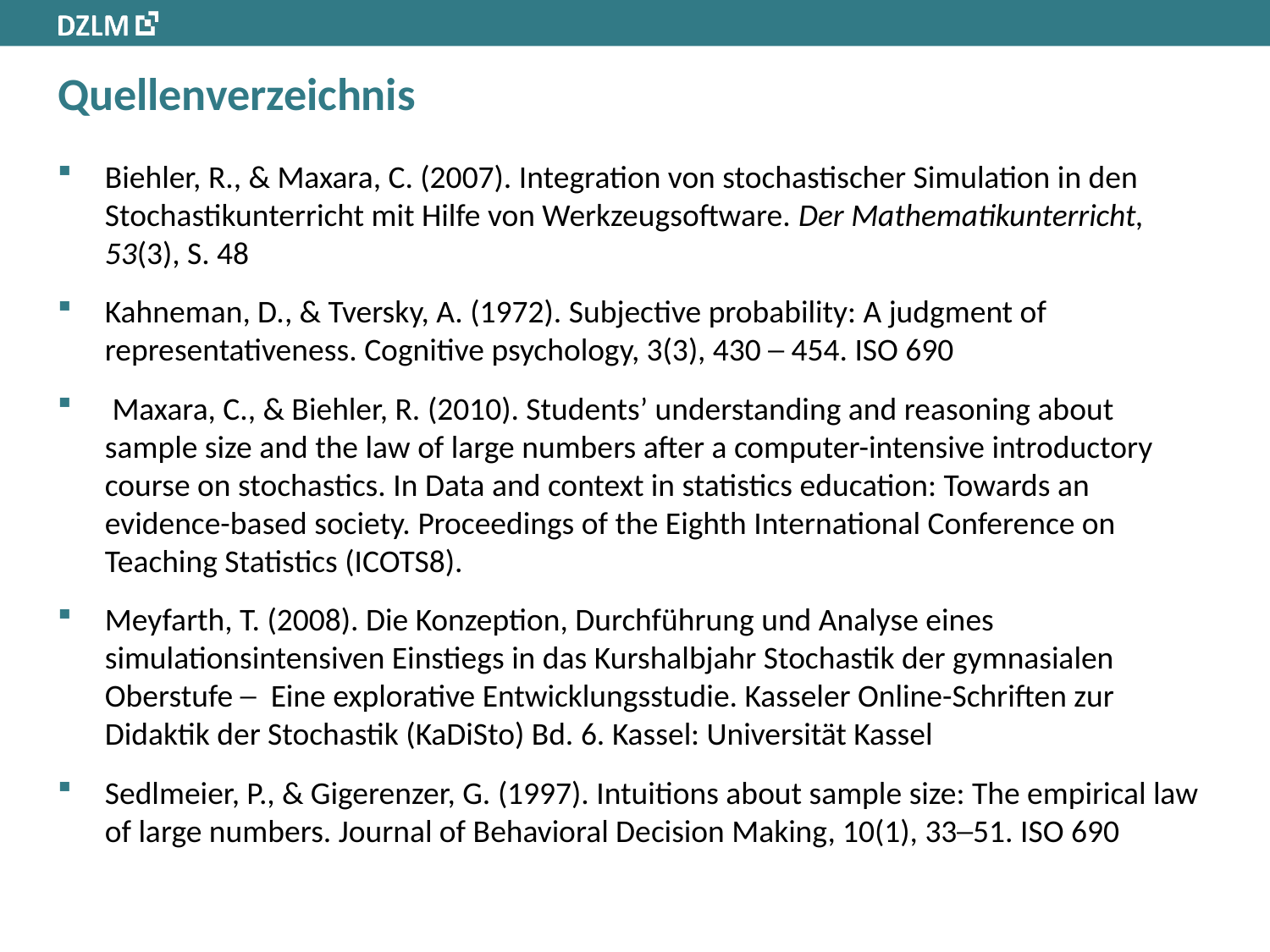

# Quellenverzeichnis
Biehler, R., & Maxara, C. (2007). Integration von stochastischer Simulation in den Stochastikunterricht mit Hilfe von Werkzeugsoftware. Der Mathematikunterricht, 53(3), S. 48
Kahneman, D., & Tversky, A. (1972). Subjective probability: A judgment of representativeness. Cognitive psychology, 3(3), 430 ─ 454. ISO 690
 Maxara, C., & Biehler, R. (2010). Students’ understanding and reasoning about sample size and the law of large numbers after a computer-intensive introductory course on stochastics. In Data and context in statistics education: Towards an evidence-based society. Proceedings of the Eighth International Conference on Teaching Statistics (ICOTS8).
Meyfarth, T. (2008). Die Konzeption, Durchführung und Analyse eines simulationsintensiven Einstiegs in das Kurshalbjahr Stochastik der gymnasialen Oberstufe ─  Eine explorative Entwicklungsstudie. Kasseler Online-Schriften zur Didaktik der Stochastik (KaDiSto) Bd. 6. Kassel: Universität Kassel
Sedlmeier, P., & Gigerenzer, G. (1997). Intuitions about sample size: The empirical law of large numbers. Journal of Behavioral Decision Making, 10(1), 33─51. ISO 690